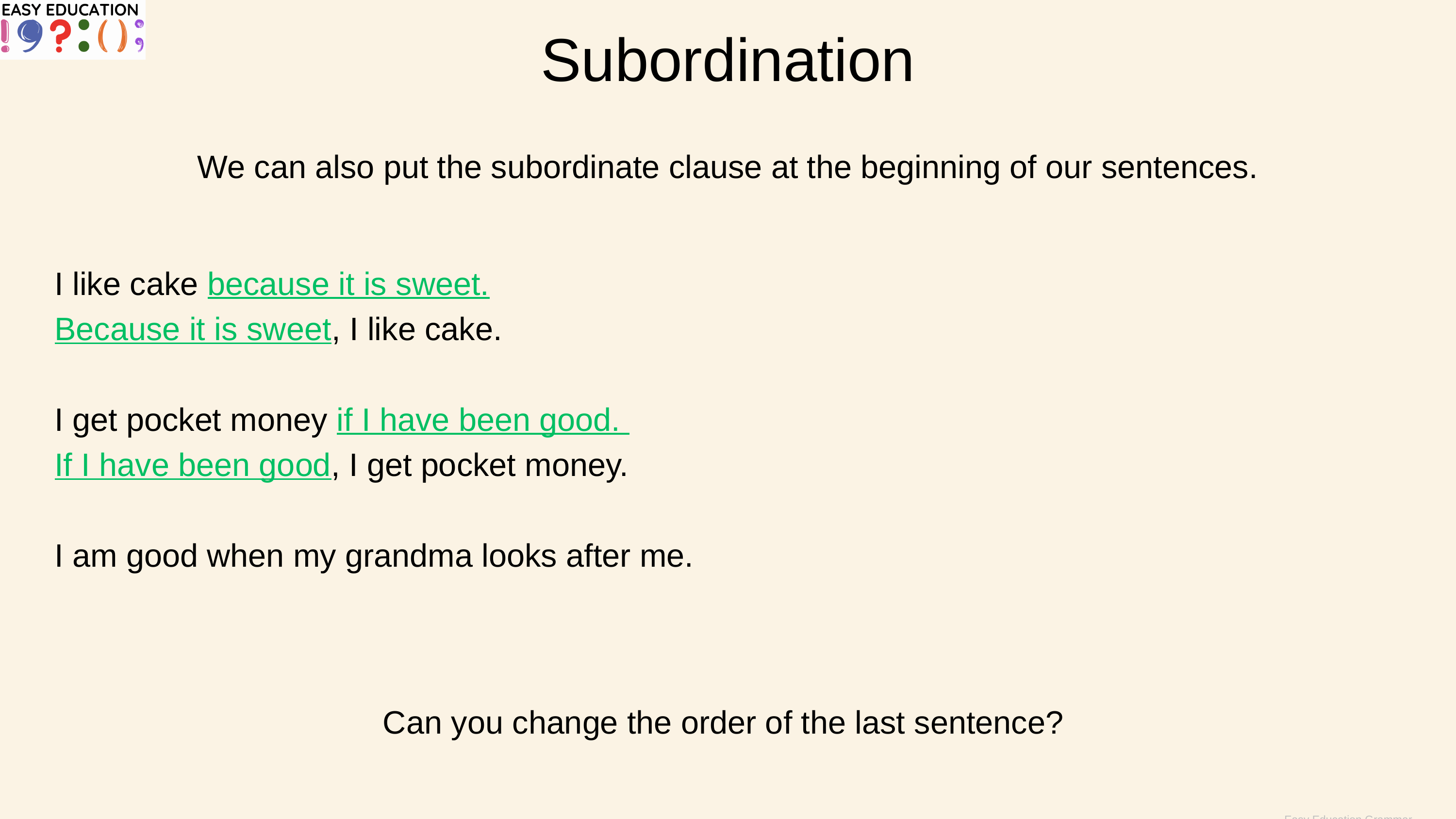

Subordination
We can also put the subordinate clause at the beginning of our sentences.
I like cake because it is sweet.
Because it is sweet, I like cake.

I get pocket money if I have been good.
If I have been good, I get pocket money.

I am good when my grandma looks after me.
Can you change the order of the last sentence?